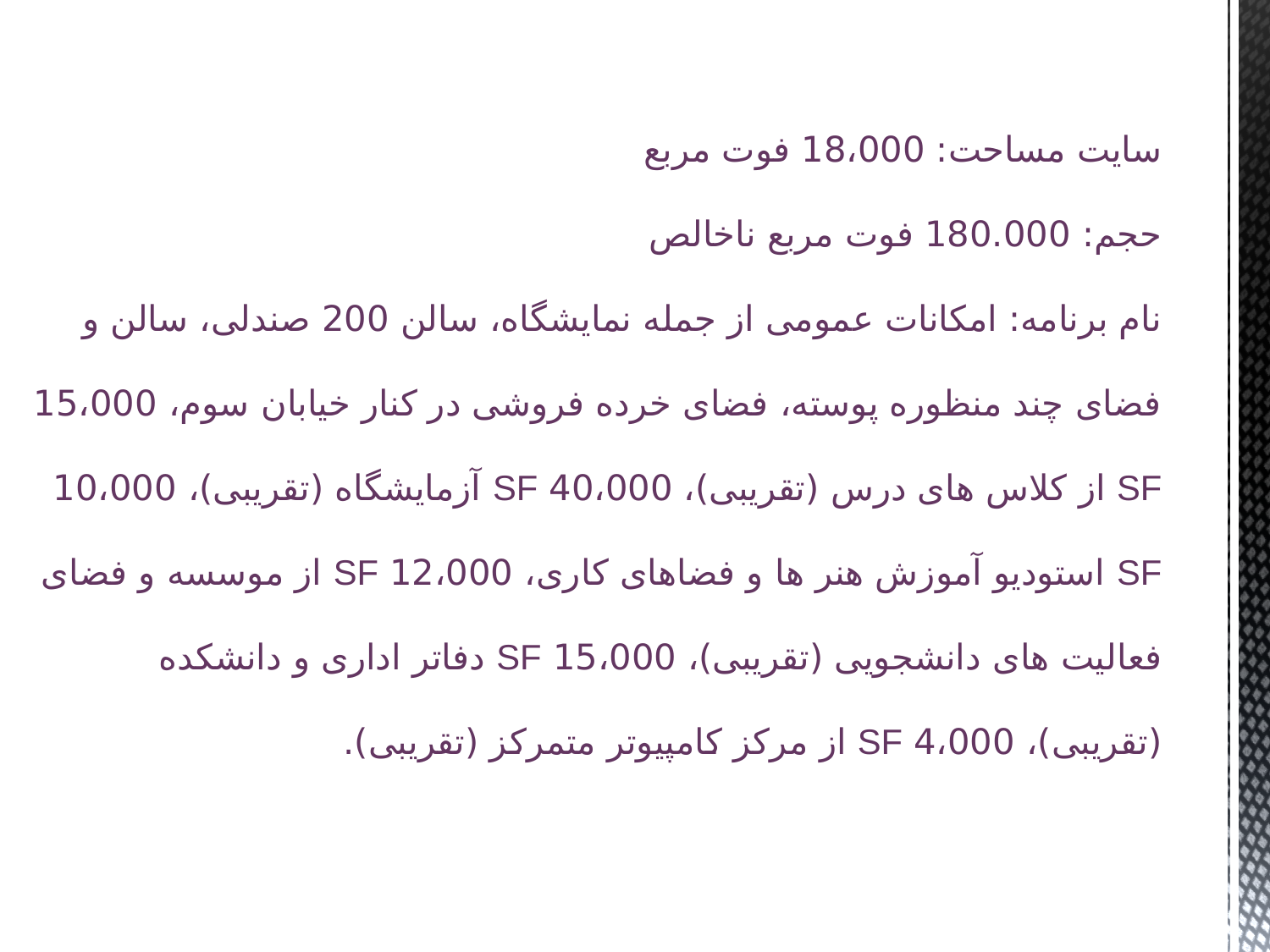

# سایت مساحت: 18،000 فوت مربع حجم: 180.000 فوت مربع ناخالص نام برنامه: امکانات عمومی از جمله نمایشگاه، سالن 200 صندلی، سالن و فضای چند منظوره پوسته، فضای خرده فروشی در کنار خیابان سوم، 15،000 SF از کلاس های درس (تقریبی)، 40،000 SF آزمایشگاه (تقریبی)، 10،000 SF استودیو آموزش هنر ها و فضاهای کاری، 12،000 SF از موسسه و فضای فعالیت های دانشجویی (تقریبی)، 15،000 SF دفاتر اداری و دانشکده (تقریبی)، 4،000 SF از مرکز کامپیوتر متمرکز (تقریبی).